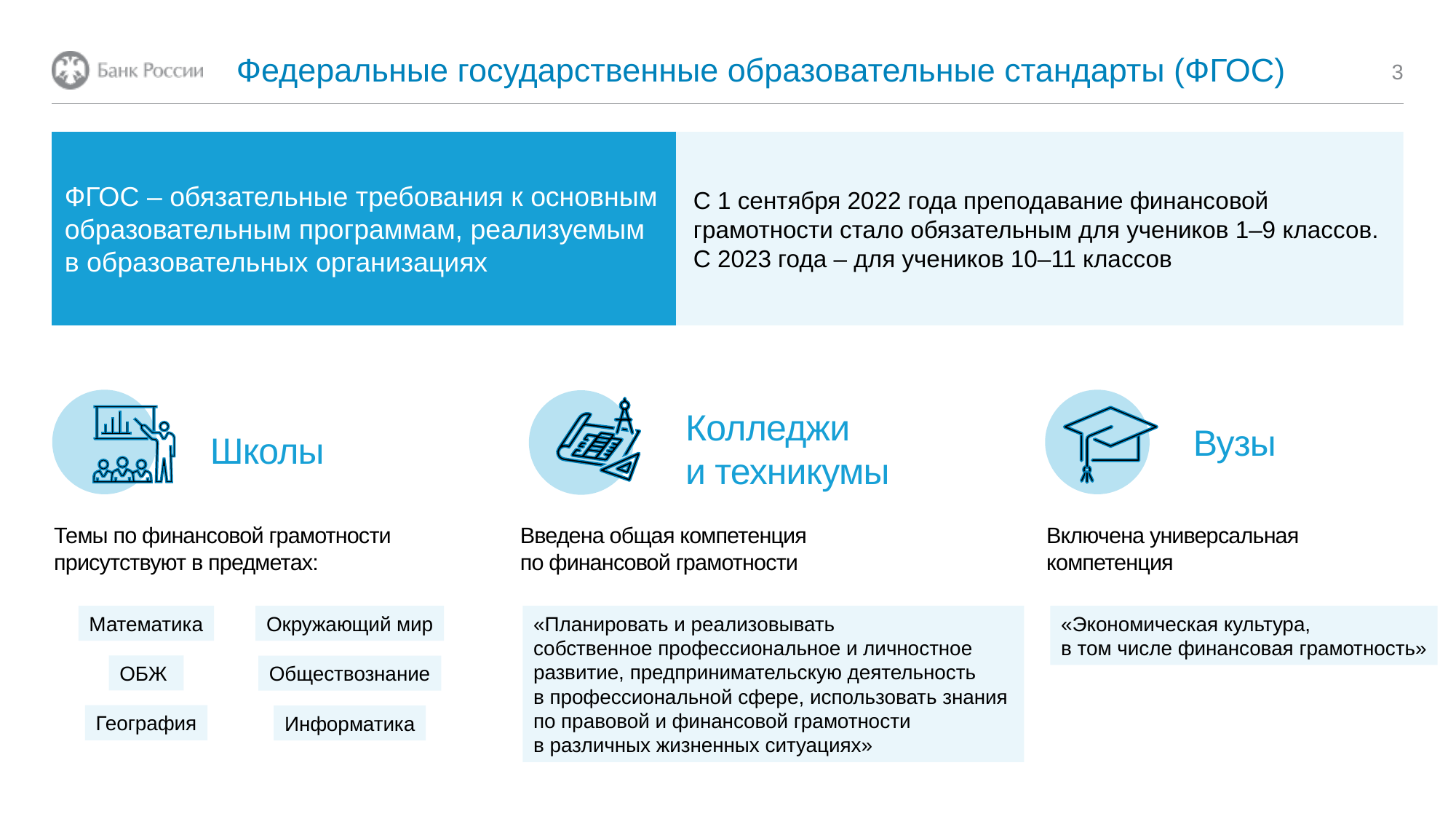

Федеральные государственные образовательные стандарты (ФГОС)
3
ФГОС – обязательные требования к основным образовательным программам, реализуемым
в образовательных организациях
С 1 сентября 2022 года преподавание финансовой грамотности стало обязательным для учеников 1–9 классов. С 2023 года – для учеников 10–11 классов

Колледжи
и техникумы

Вузы
Школы
Темы по финансовой грамотности
присутствуют в предметах:
Введена общая компетенция
по финансовой грамотности
Включена универсальная
компетенция
Математика
Окружающий мир
«Планировать и реализовывать
собственное профессиональное и личностное
развитие, предпринимательскую деятельность
в профессиональной сфере, использовать знания
по правовой и финансовой грамотности
в различных жизненных ситуациях»
«Экономическая культура,
в том числе финансовая грамотность»
ОБЖ
Обществознание
География
Информатика